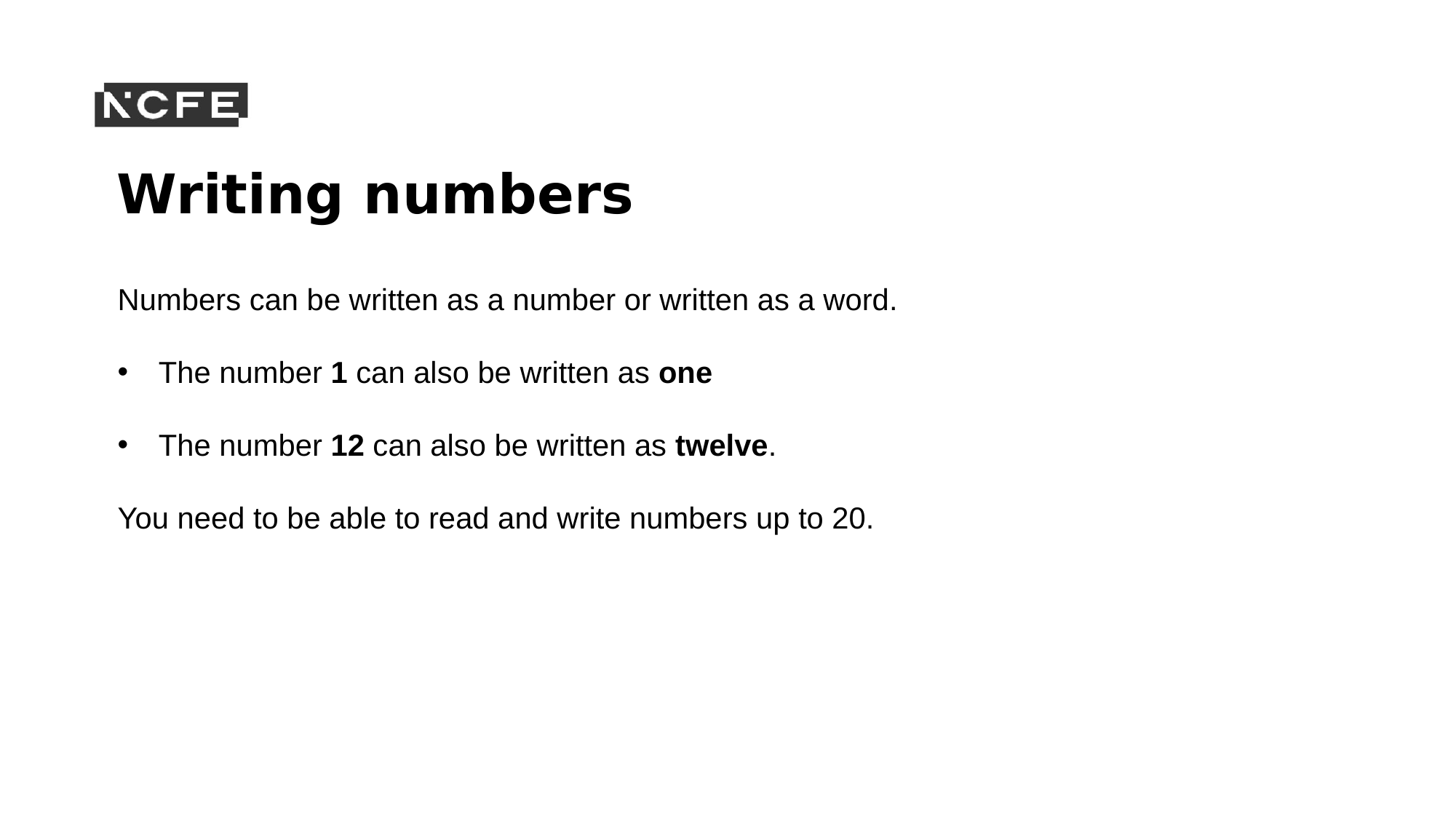

# Writing numbers

Numbers can be written as a number or written as a word.

The number 1 can also be written as one

The number 12 can also be written as twelve.

You need to be able to read and write numbers up to 20.